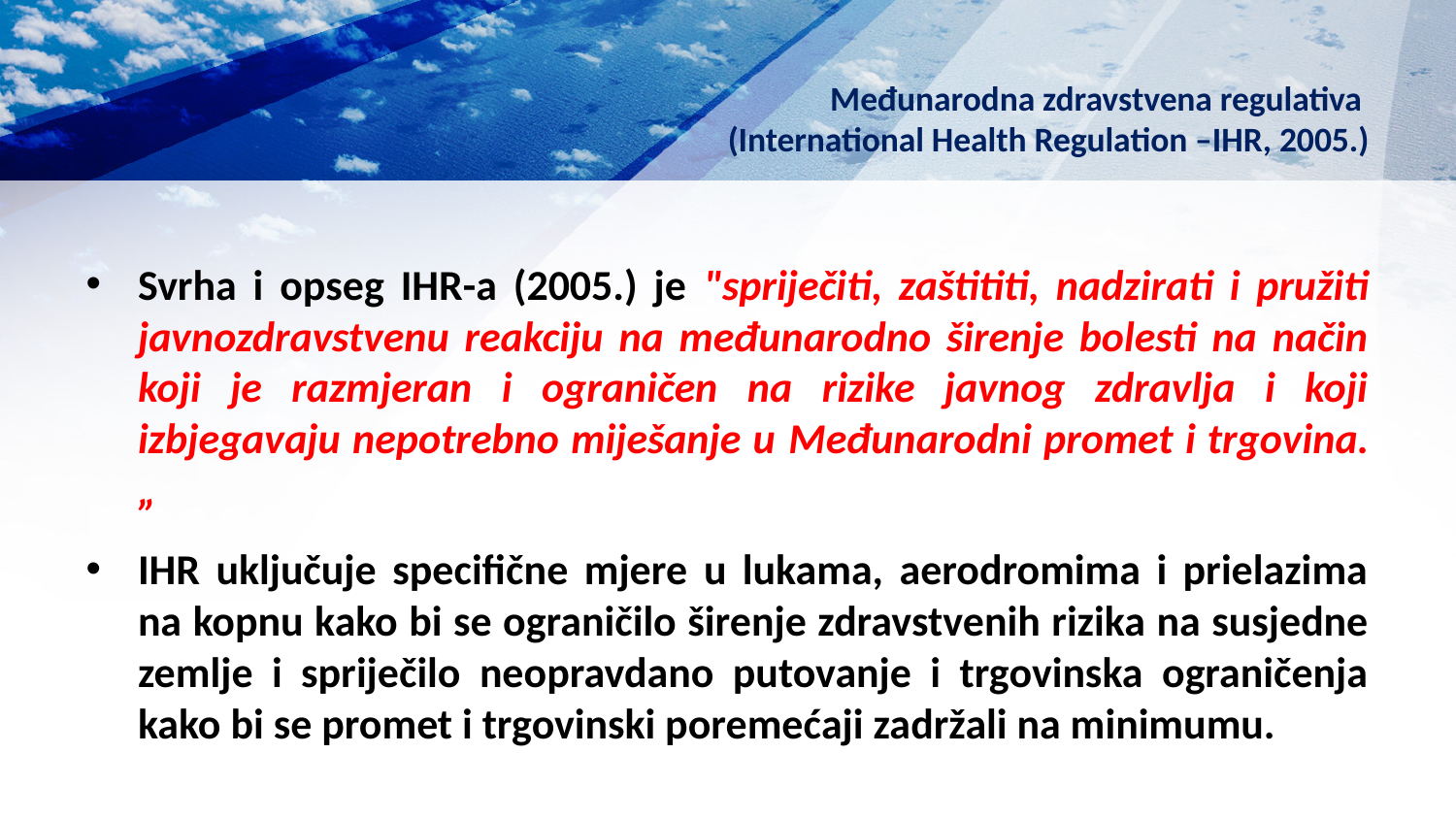

# Međunarodna zdravstvena regulativa (International Health Regulation –IHR, 2005.)

Svrha i opseg IHR-a (2005.) je "spriječiti, zaštititi, nadzirati i pružiti javnozdravstvenu reakciju na međunarodno širenje bolesti na način koji je razmjeran i ograničen na rizike javnog zdravlja i koji izbjegavaju nepotrebno miješanje u Međunarodni promet i trgovina. „

IHR uključuje specifične mjere u lukama, aerodromima i prielazima na kopnu kako bi se ograničilo širenje zdravstvenih rizika na susjedne zemlje i spriječilo neopravdano putovanje i trgovinska ograničenja kako bi se promet i trgovinski poremećaji zadržali na minimumu.